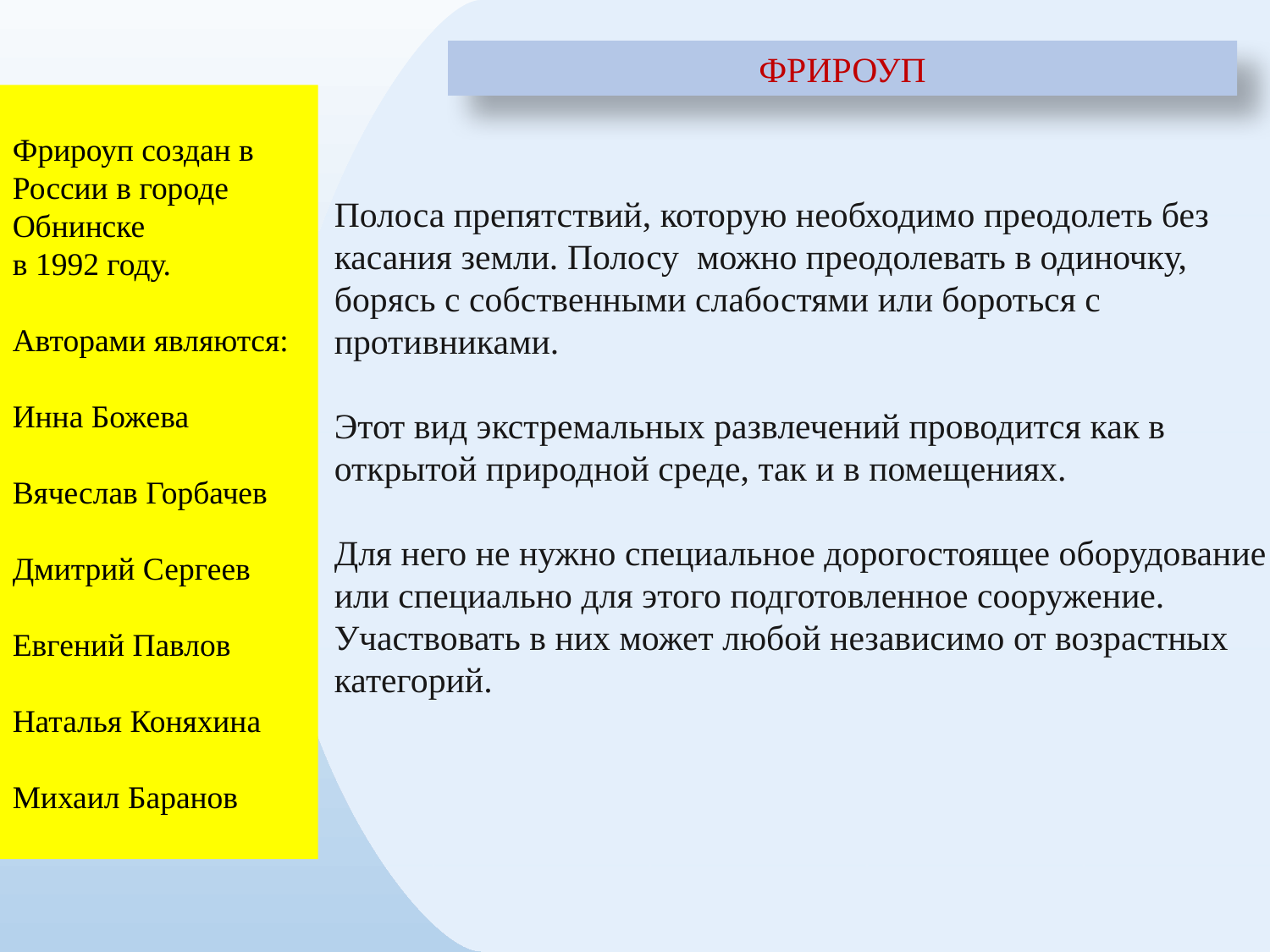

ФРИРОУП

Фрироуп создан в России в городе Обнинске
в 1992 году.

Авторами являются:

Инна Божева

Вячеслав Горбачев

Дмитрий Сергеев

Евгений Павлов

Наталья Коняхина

Михаил Баранов

Полоса препятствий, которую необходимо преодолеть без касания земли. Полосу  можно преодолевать в одиночку, борясь с собственными слабостями или бороться с противниками.

Этот вид экстремальных развлечений проводится как в открытой природной среде, так и в помещениях.

Для него не нужно специальное дорогостоящее оборудование или специально для этого подготовленное сооружение. Участвовать в них может любой независимо от возрастных категорий.